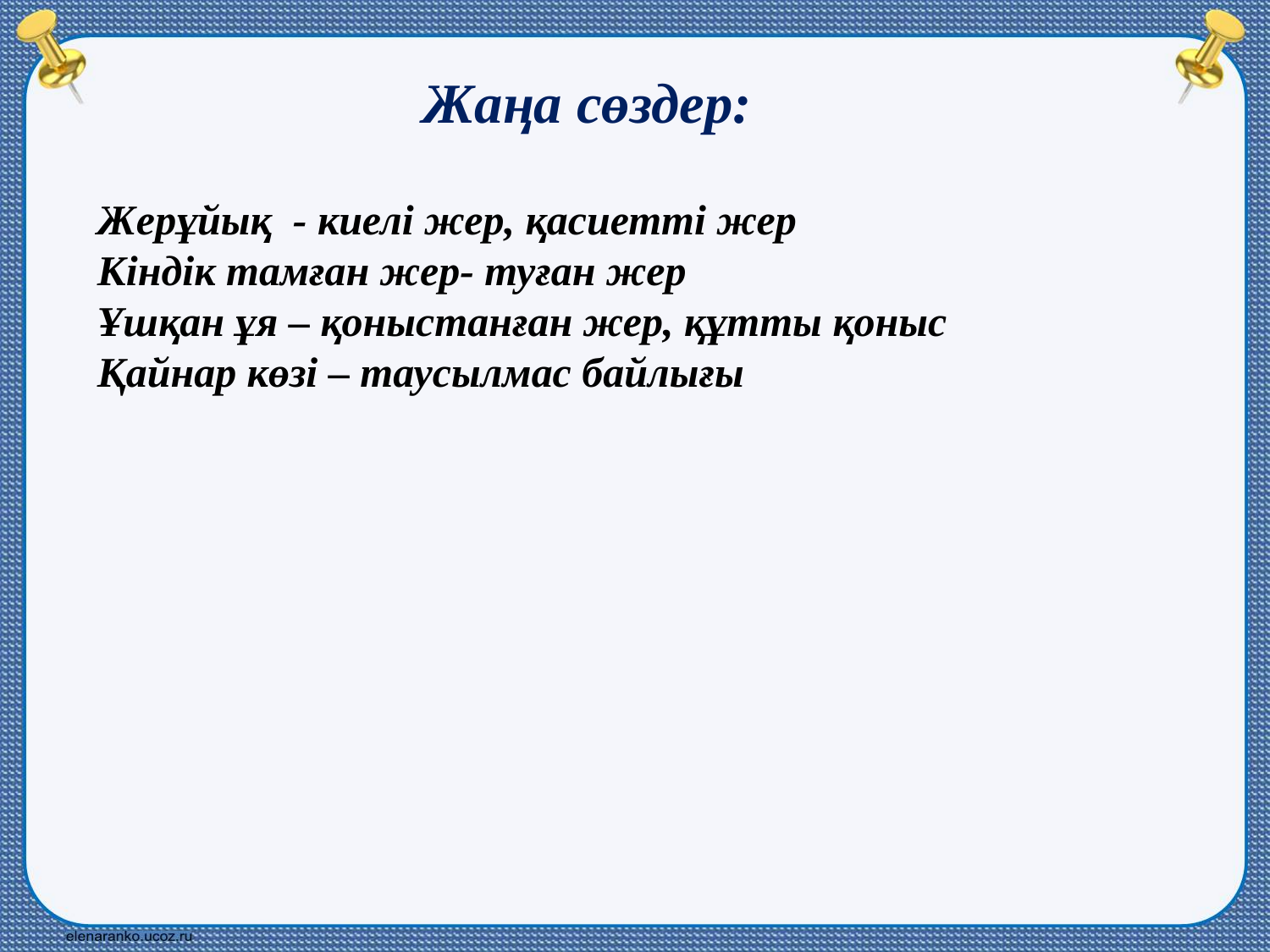

Жаңа сөздер:
Жерұйық  - киелі жер, қасиетті жер
Кіндік тамған жер- туған жер
Ұшқан ұя – қоныстанған жер, құтты қоныс
Қайнар көзі – таусылмас байлығы